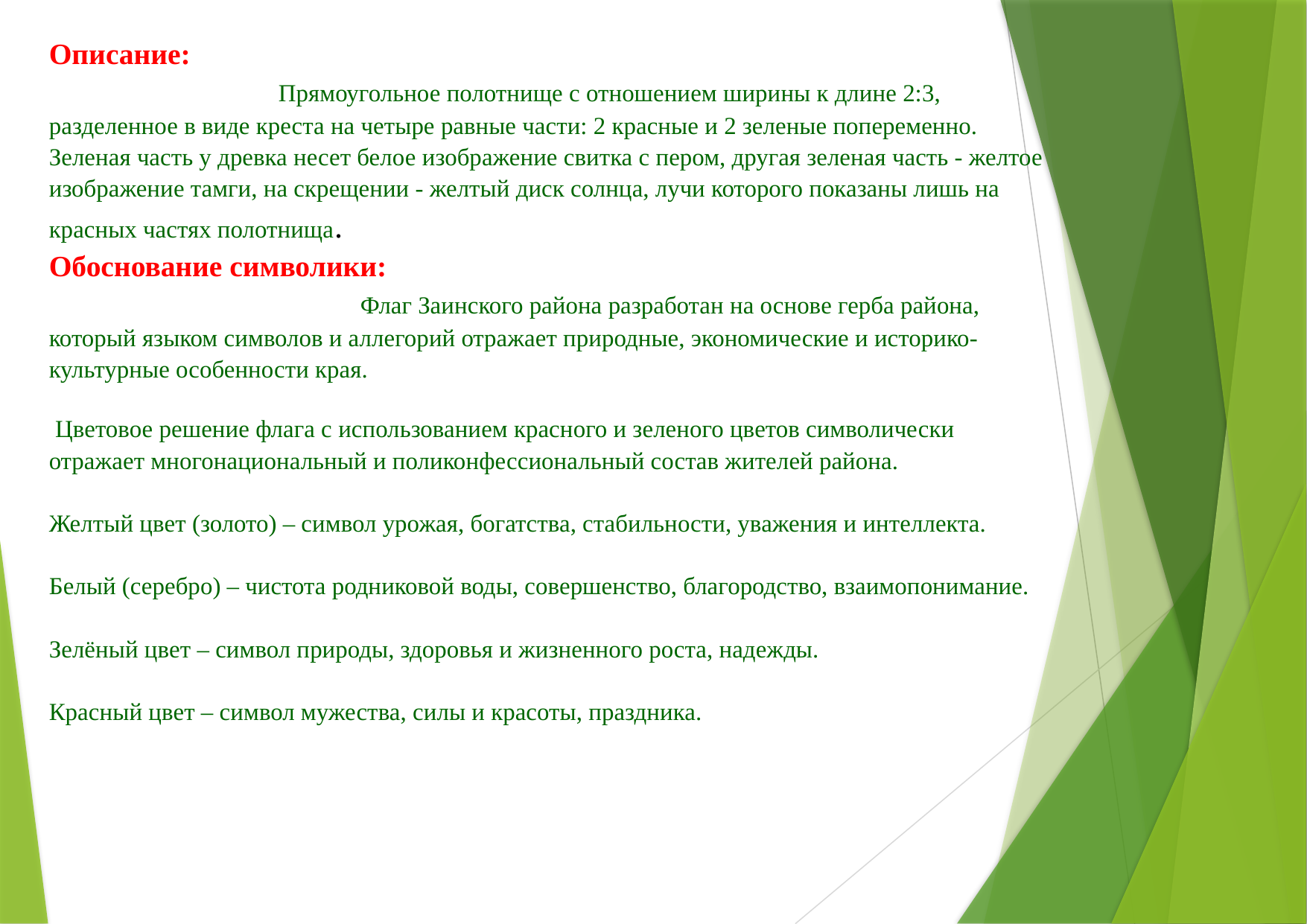

# Описание:                                                                                                                                      Прямоугольное полотнище с отношением ширины к длине 2:3, разделенное в виде креста на четыре равные части: 2 красные и 2 зеленые попеременно. Зеленая часть у древка несет белое изображение свитка с пером, другая зеленая часть - желтое изображение тамги, на скрещении - желтый диск солнца, лучи которого показаны лишь на красных частях полотнища. Обоснование символики:                                                                                                                        Флаг Заинского района разработан на основе герба района, который языком символов и аллегорий отражает природные, экономические и историко-культурные особенности края. Цветовое решение флага с использованием красного и зеленого цветов символически отражает многонациональный и поликонфессиональный состав жителей района. Желтый цвет (золото) – символ урожая, богатства, стабильности, уважения и интеллекта. Белый (серебро) – чистота родниковой воды, совершенство, благородство, взаимопонимание. Зелёный цвет – символ природы, здоровья и жизненного роста, надежды. Красный цвет – символ мужества, силы и красоты, праздника.